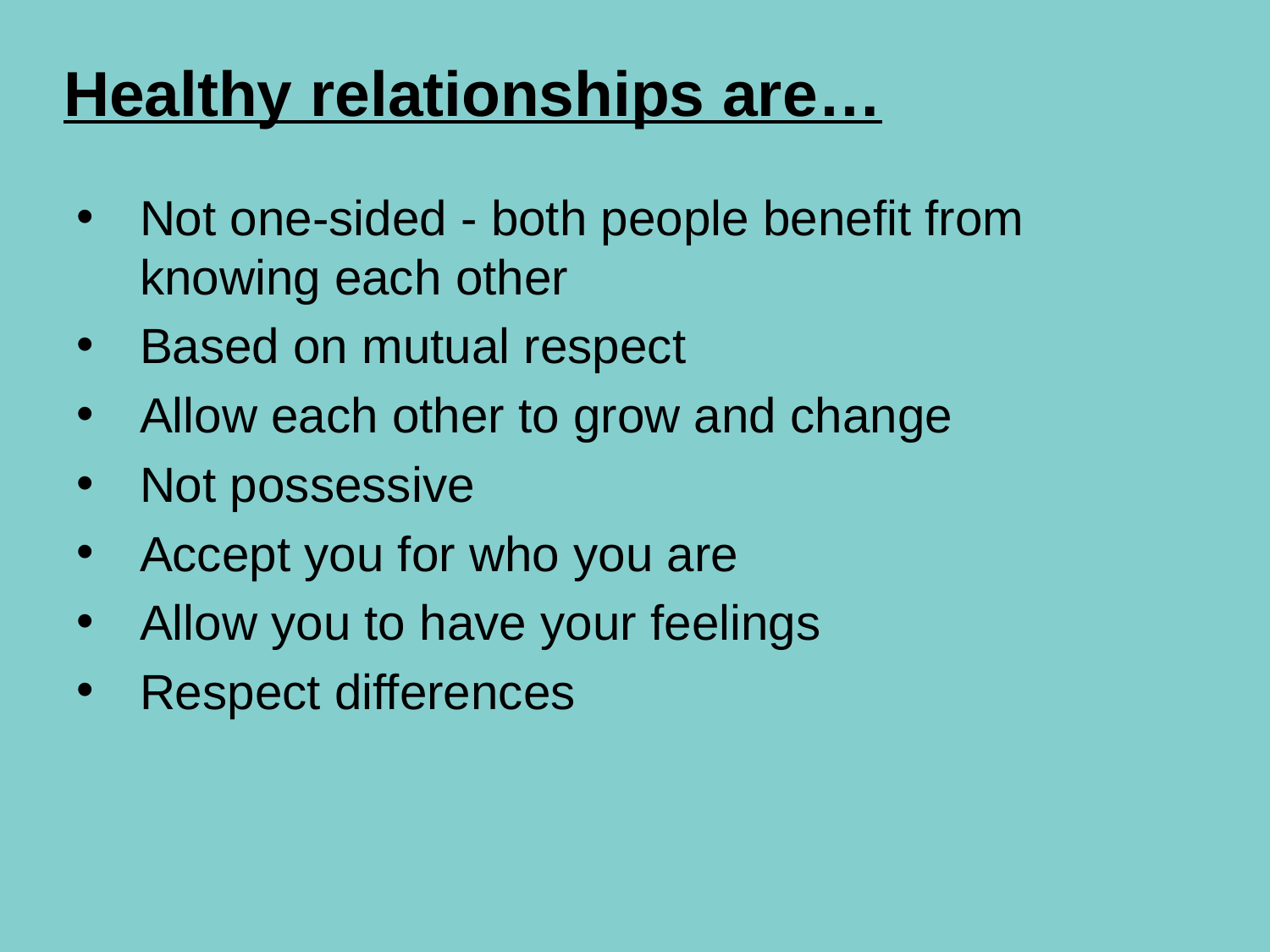

# Healthy relationships are…
Not one-sided - both people benefit from knowing each other
Based on mutual respect
Allow each other to grow and change
Not possessive
Accept you for who you are
Allow you to have your feelings
Respect differences